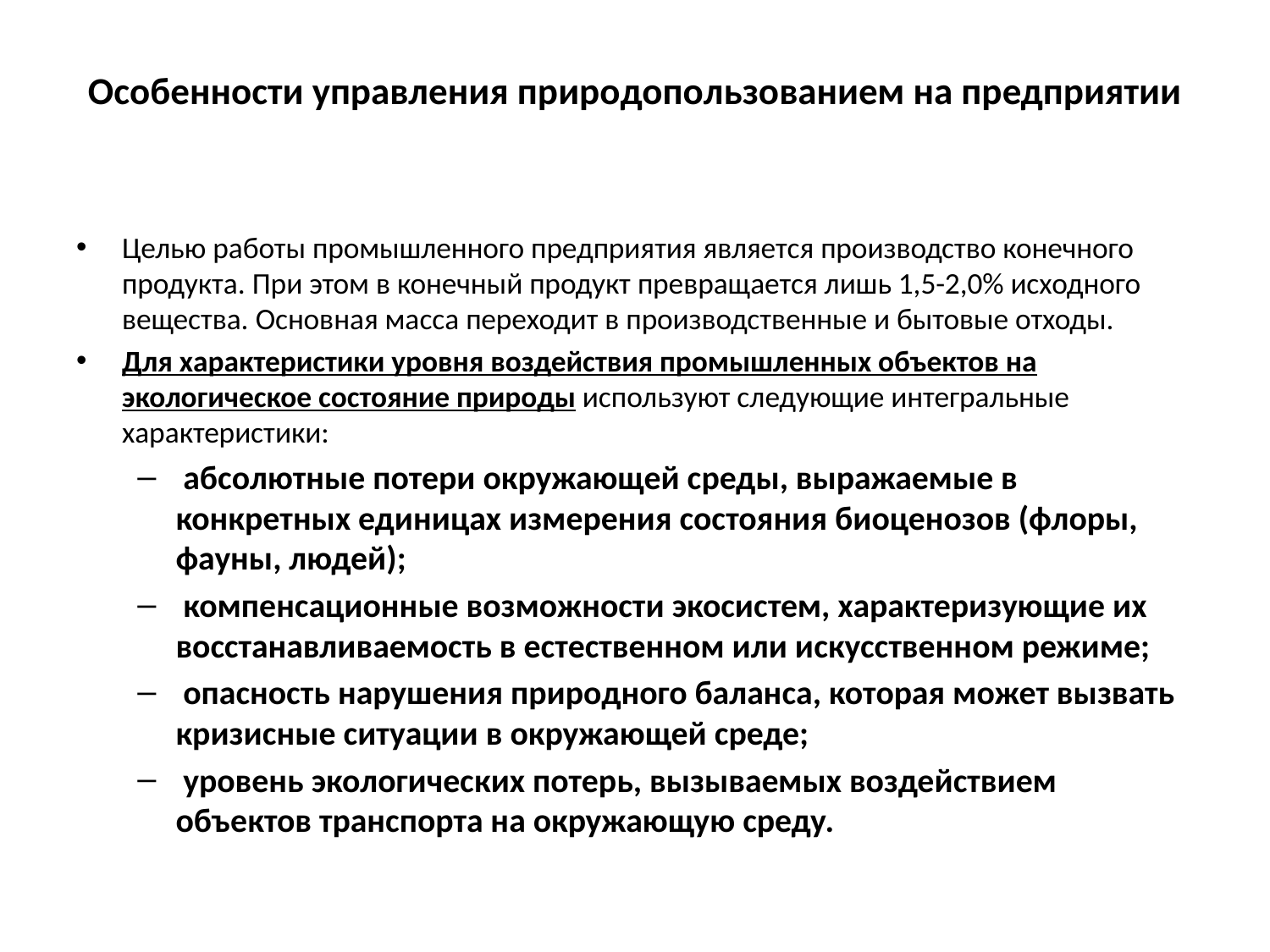

# Особенности управления природопользованием на предприятии
Целью работы промышленного предприятия является производство конечного продукта. При этом в конечный продукт превращается лишь 1,5-2,0% исходного вещества. Основная масса переходит в производственные и бытовые отходы.
Для характеристики уровня воздействия промышленных объектов на экологическое состояние природы используют следующие интегральные характеристики:
 абсолютные потери окружающей среды, выражаемые в конкретных единицах измерения состояния биоценозов (флоры, фауны, людей);
 компенсационные возможности экосистем, характеризующие их восстанавливаемость в естественном или искусственном режиме;
 опасность нарушения природного баланса, которая может вызвать кризисные ситуации в окружающей среде;
 уровень экологических потерь, вызываемых воздействием объектов транспорта на окружающую среду.